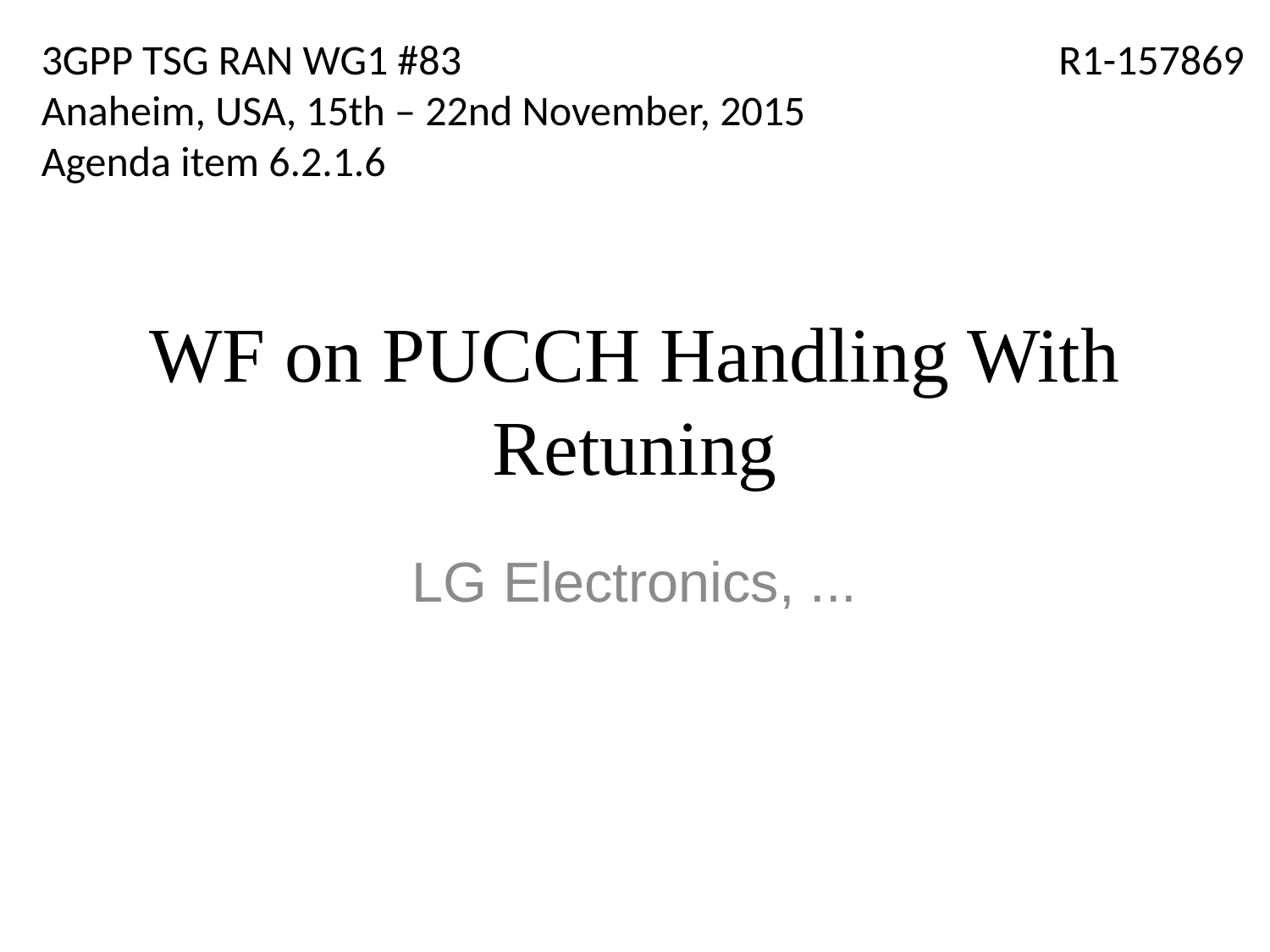

3GPP TSG RAN WG1 #83
Anaheim, USA, 15th – 22nd November, 2015
Agenda item 6.2.1.6
R1-157869

# WF on PUCCH Handling With Retuning
LG Electronics, ...